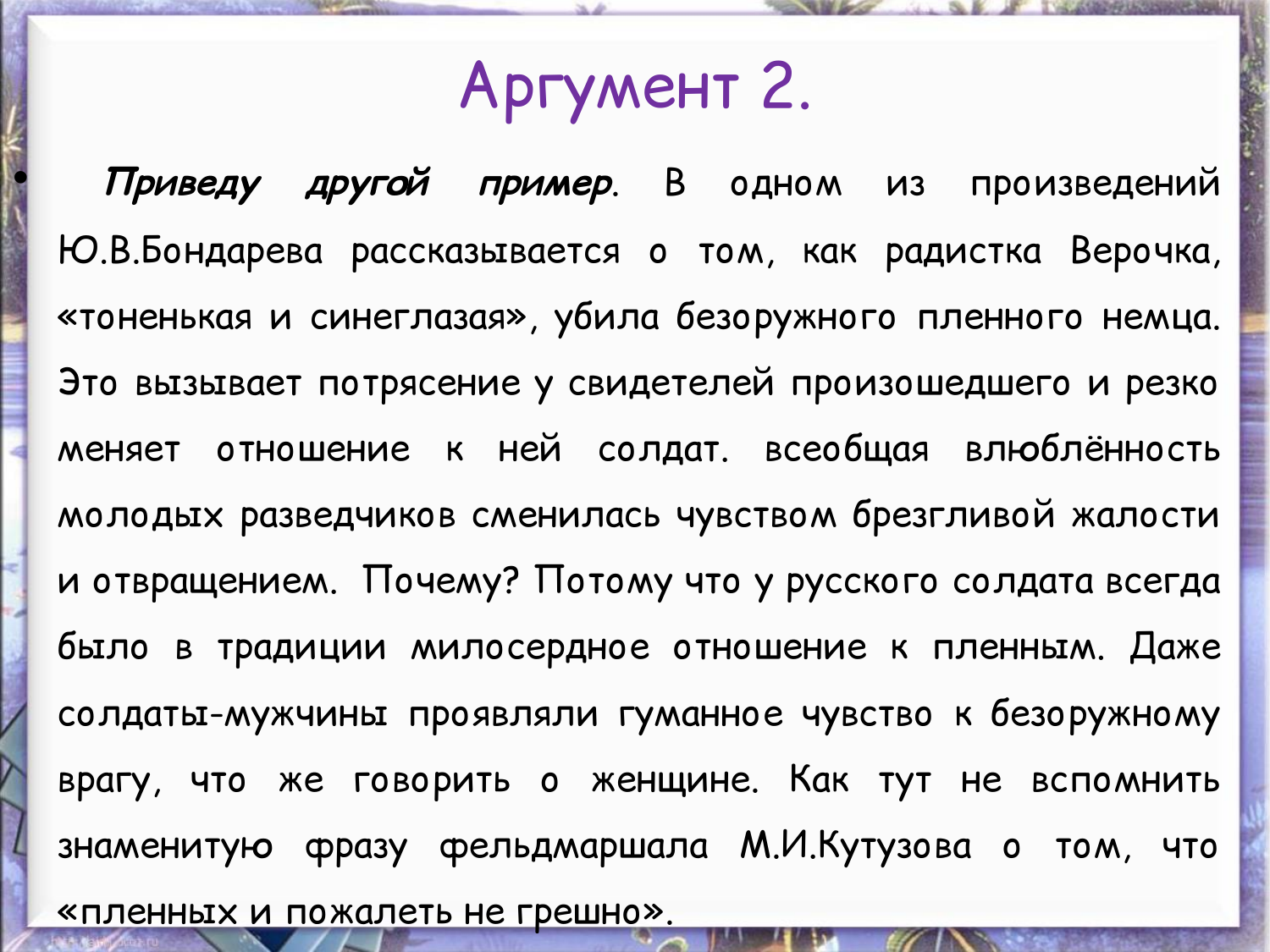

# Аргумент 2.
 Приведу другой пример. В одном из произведений Ю.В.Бондарева рассказывается о том, как радистка Верочка, «тоненькая и синеглазая», убила безоружного пленного немца. Это вызывает потрясение у свидетелей произошедшего и резко меняет отношение к ней солдат. всеобщая влюблённость молодых разведчиков сменилась чувством брезгливой жалости и отвращением.  Почему? Потому что у русского солдата всегда было в традиции милосердное отношение к пленным. Даже солдаты-мужчины проявляли гуманное чувство к безоружному врагу, что же говорить о женщине. Как тут не вспомнить знаменитую фразу фельдмаршала М.И.Кутузова о том, что «пленных и пожалеть не грешно».